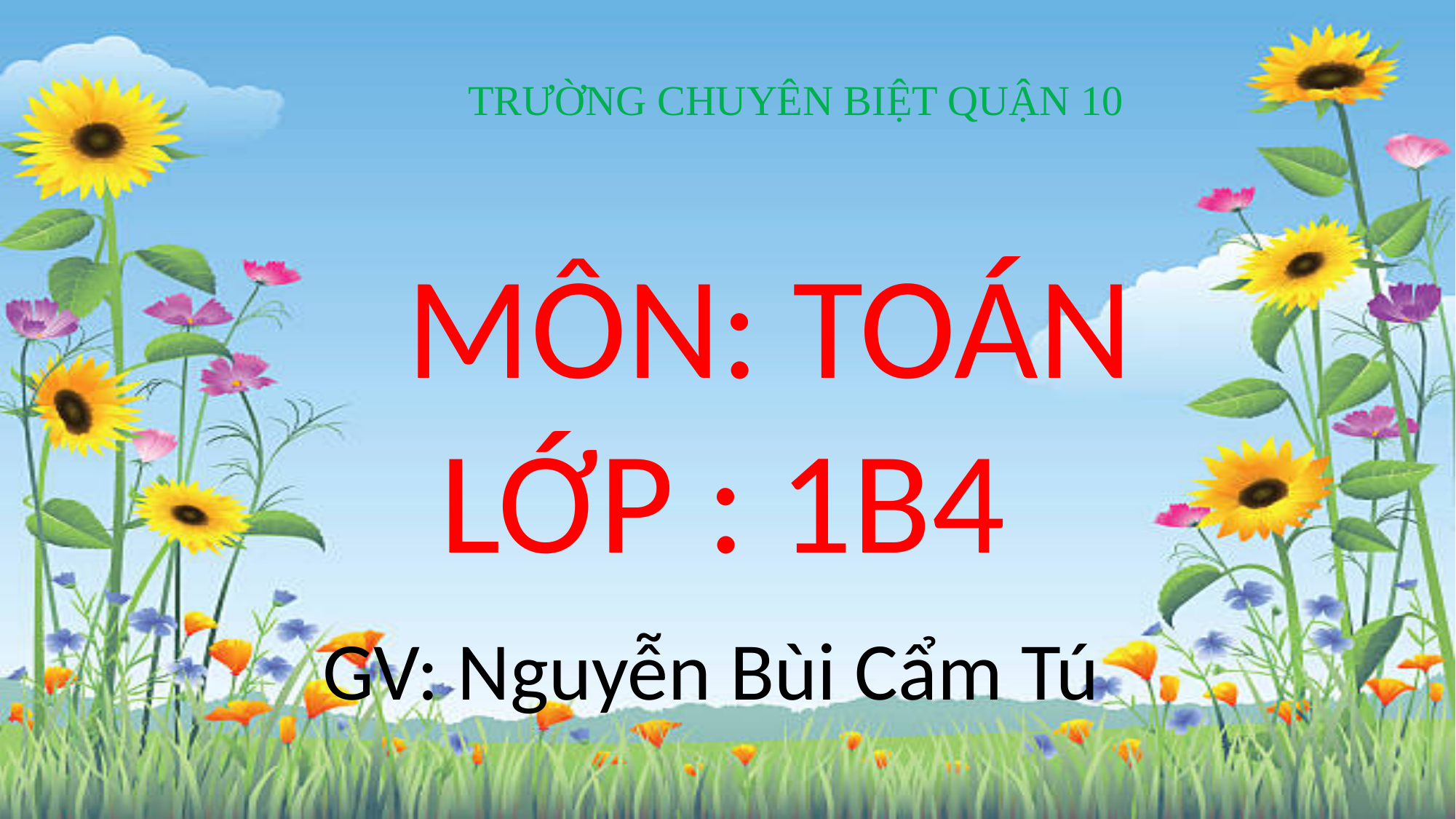

TRƯỜNG CHUYÊN BIỆT QUẬN 10
MÔN: TOÁN
 LỚP : 1B4
GV: Nguyễn Bùi Cẩm Tú